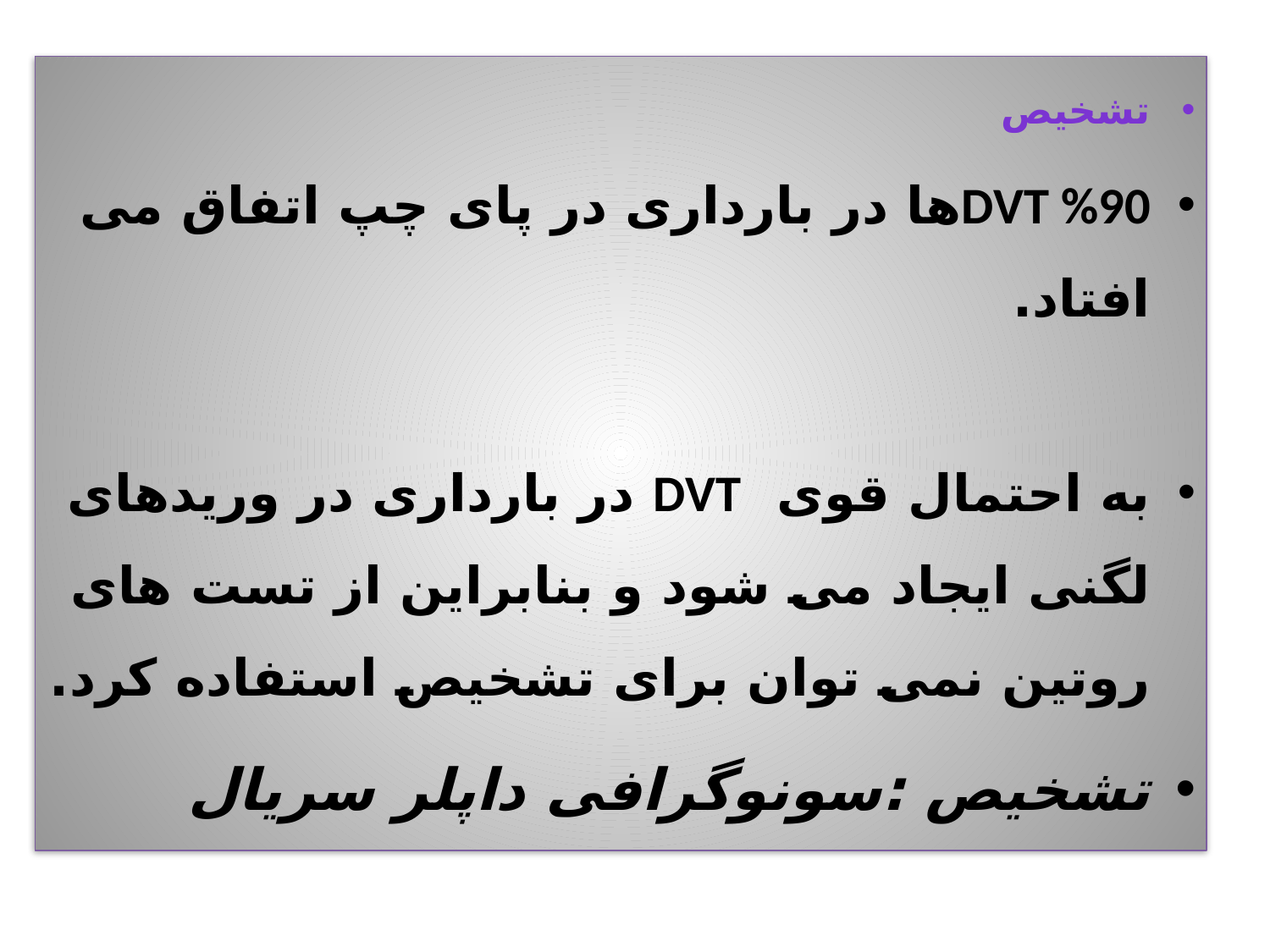

تشخیص
DVT %90ها در بارداری در پای چپ اتفاق می افتاد.
به احتمال قوی  DVT در بارداری در وریدهای لگنی ایجاد می شود و بنابراین از تست های روتین نمی توان برای تشخیص استفاده کرد.
تشخیص :سونوگرافی داپلر سریال